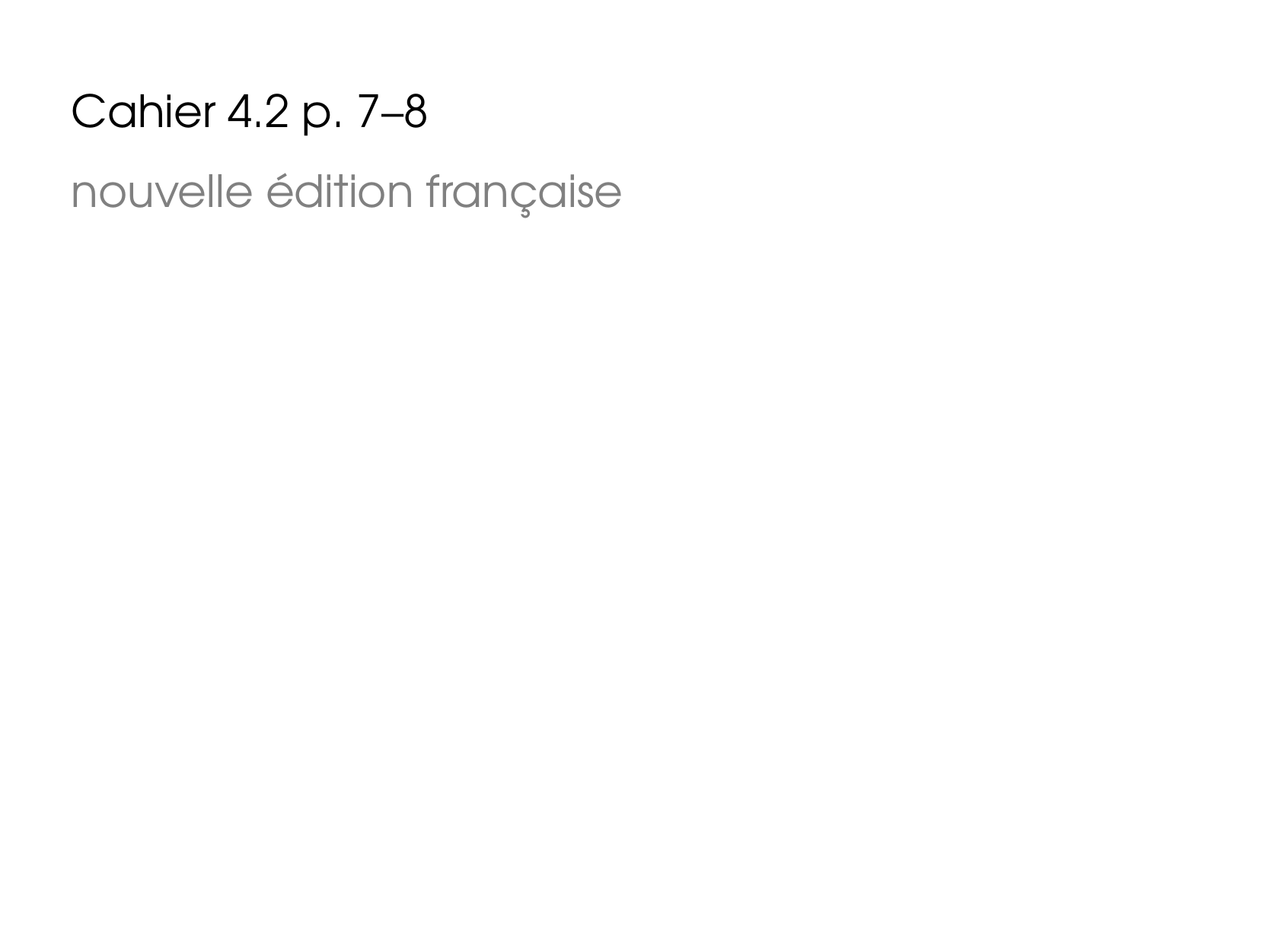

Cahier 4.2 p. 7–8
nouvelle édition française